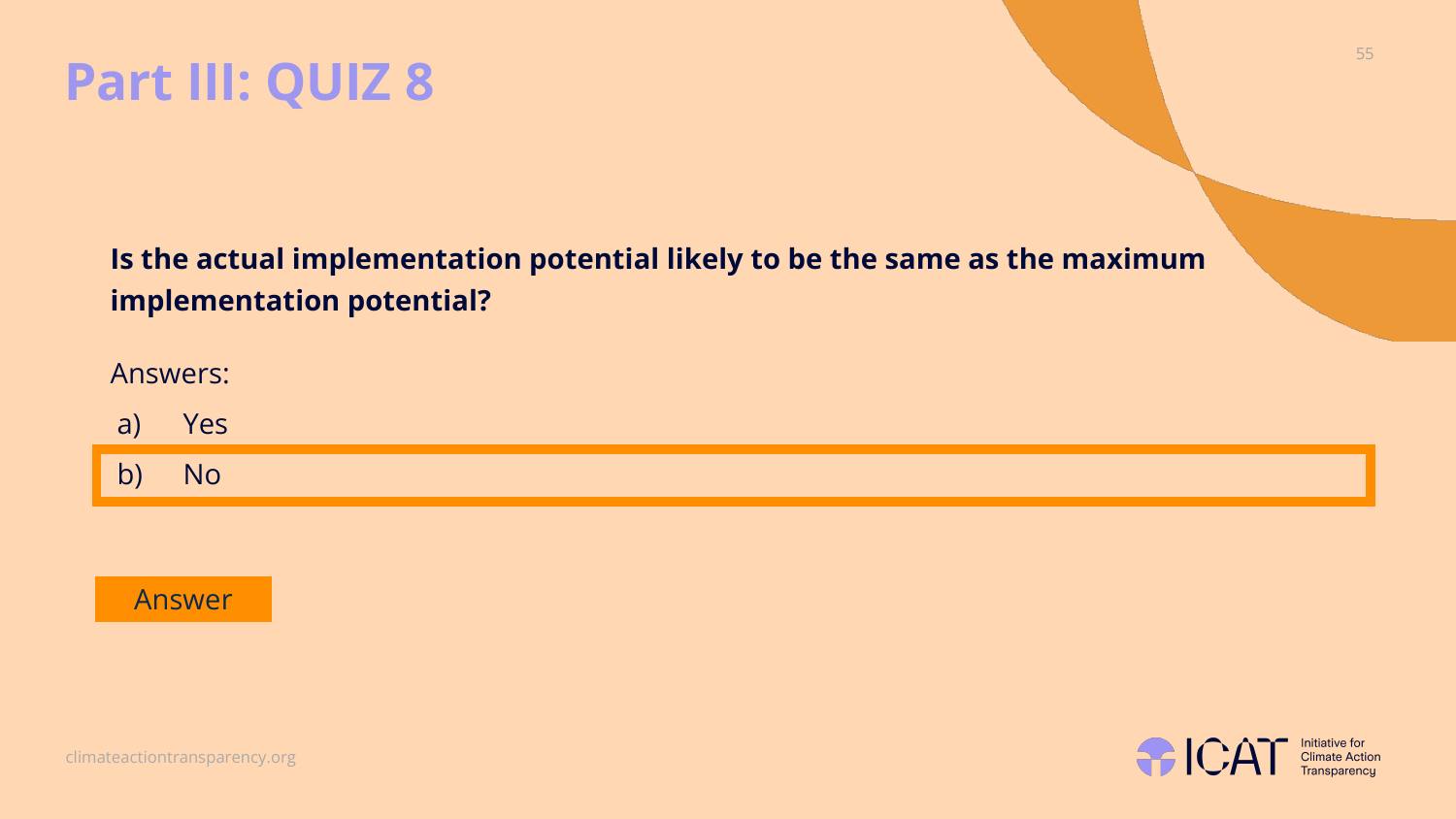

Part III: QUIZ 8
Is the actual implementation potential likely to be the same as the maximum implementation potential?
Answers:
Yes
No

Answer